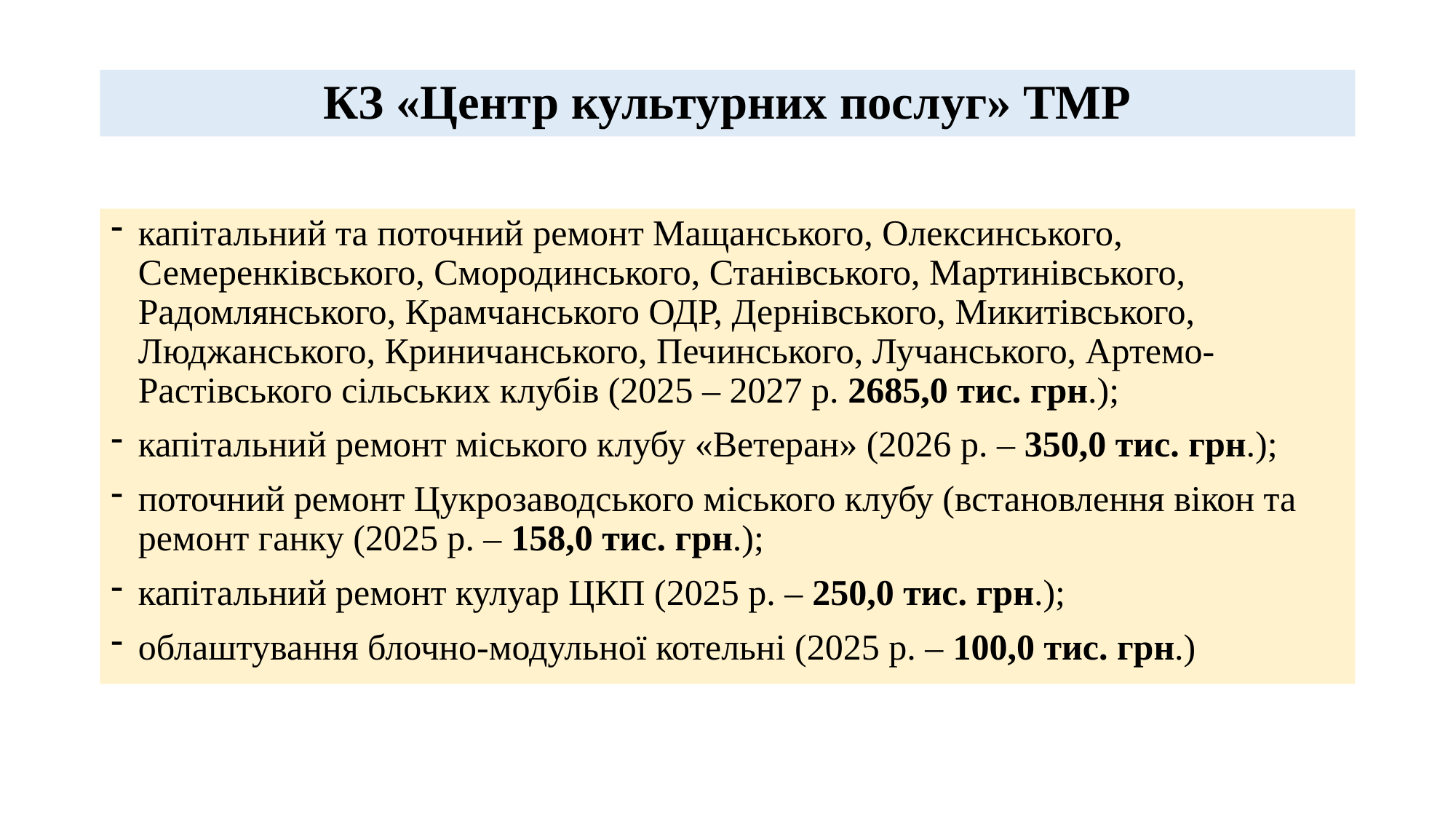

# КЗ «Центр культурних послуг» ТМР
капітальний та поточний ремонт Мащанського, Олексинського, Семеренківського, Смородинського, Станівського, Мартинівського, Радомлянського, Крамчанського ОДР, Дернівського, Микитівського, Люджанського, Криничанського, Печинського, Лучанського, Артемо-Растівського сільських клубів (2025 – 2027 р. 2685,0 тис. грн.);
капітальний ремонт міського клубу «Ветеран» (2026 р. – 350,0 тис. грн.);
поточний ремонт Цукрозаводського міського клубу (встановлення вікон та ремонт ганку (2025 р. – 158,0 тис. грн.);
капітальний ремонт кулуар ЦКП (2025 р. – 250,0 тис. грн.);
облаштування блочно-модульної котельні (2025 р. – 100,0 тис. грн.)